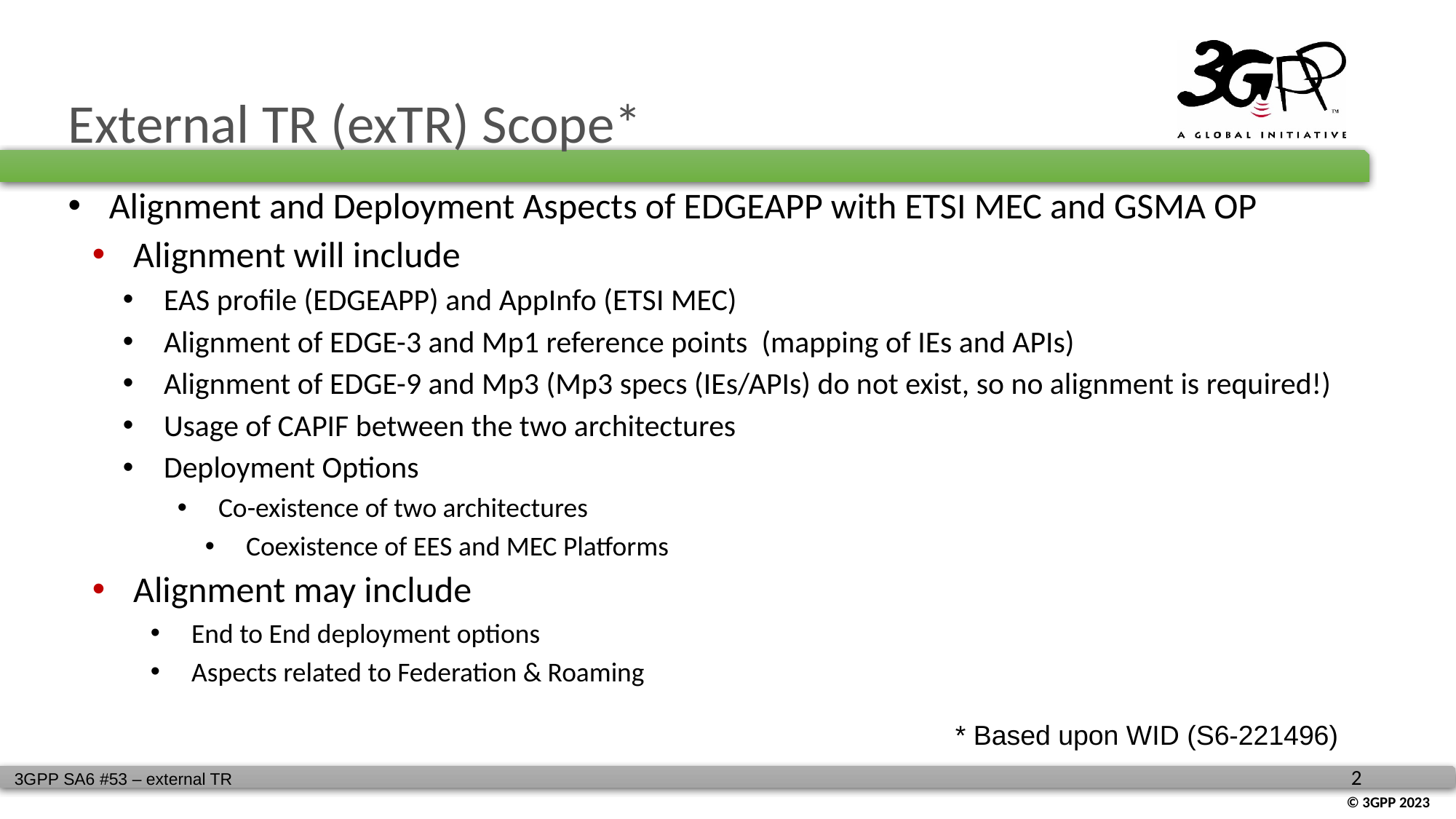

# External TR (exTR) Scope*
Alignment and Deployment Aspects of EDGEAPP with ETSI MEC and GSMA OP
Alignment will include
EAS profile (EDGEAPP) and AppInfo (ETSI MEC)
Alignment of EDGE-3 and Mp1 reference points  (mapping of IEs and APIs)
Alignment of EDGE-9 and Mp3 (Mp3 specs (IEs/APIs) do not exist, so no alignment is required!)
Usage of CAPIF between the two architectures
Deployment Options
Co-existence of two architectures
Coexistence of EES and MEC Platforms
Alignment may include
End to End deployment options
Aspects related to Federation & Roaming
* Based upon WID (S6-221496)